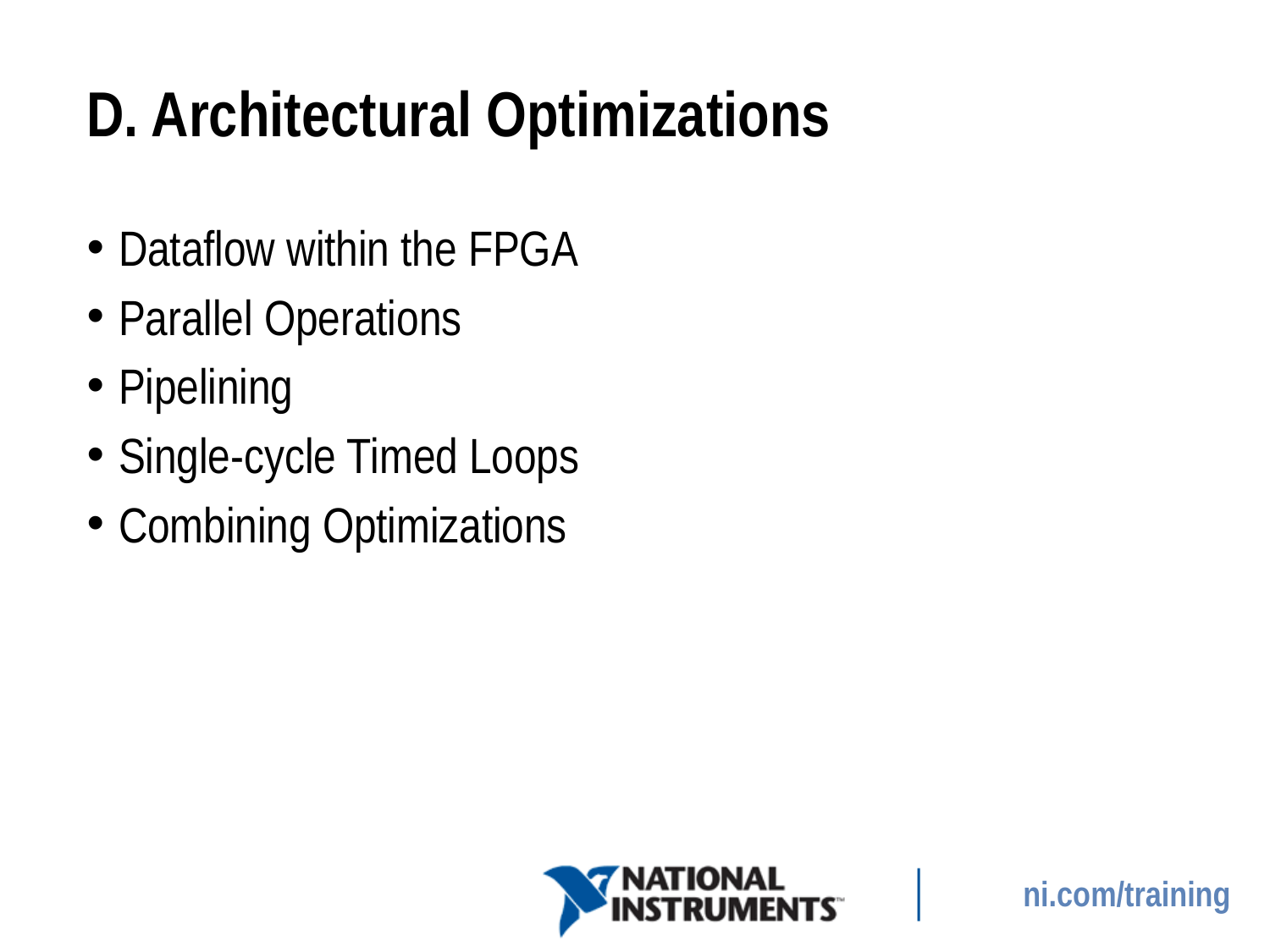

# D. Architectural Optimizations
Dataflow within the FPGA
Parallel Operations
Pipelining
Single-cycle Timed Loops
Combining Optimizations